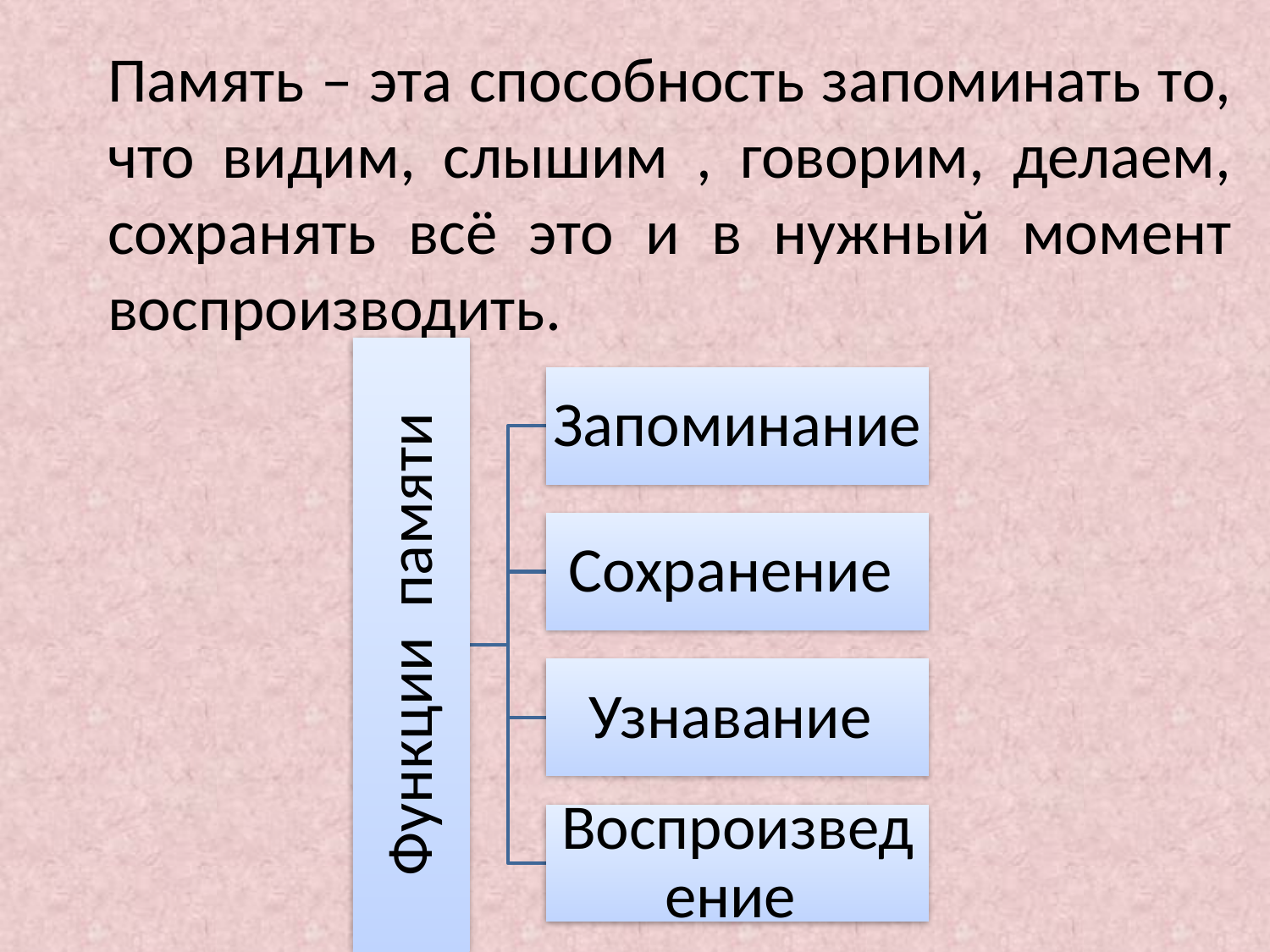

# Память – эта способность запоминать то, что видим, слышим , говорим, делаем, сохранять всё это и в нужный момент воспроизводить.

Функции  памяти
Запоминание
Сохранение
Узнавание
Воспроизведение